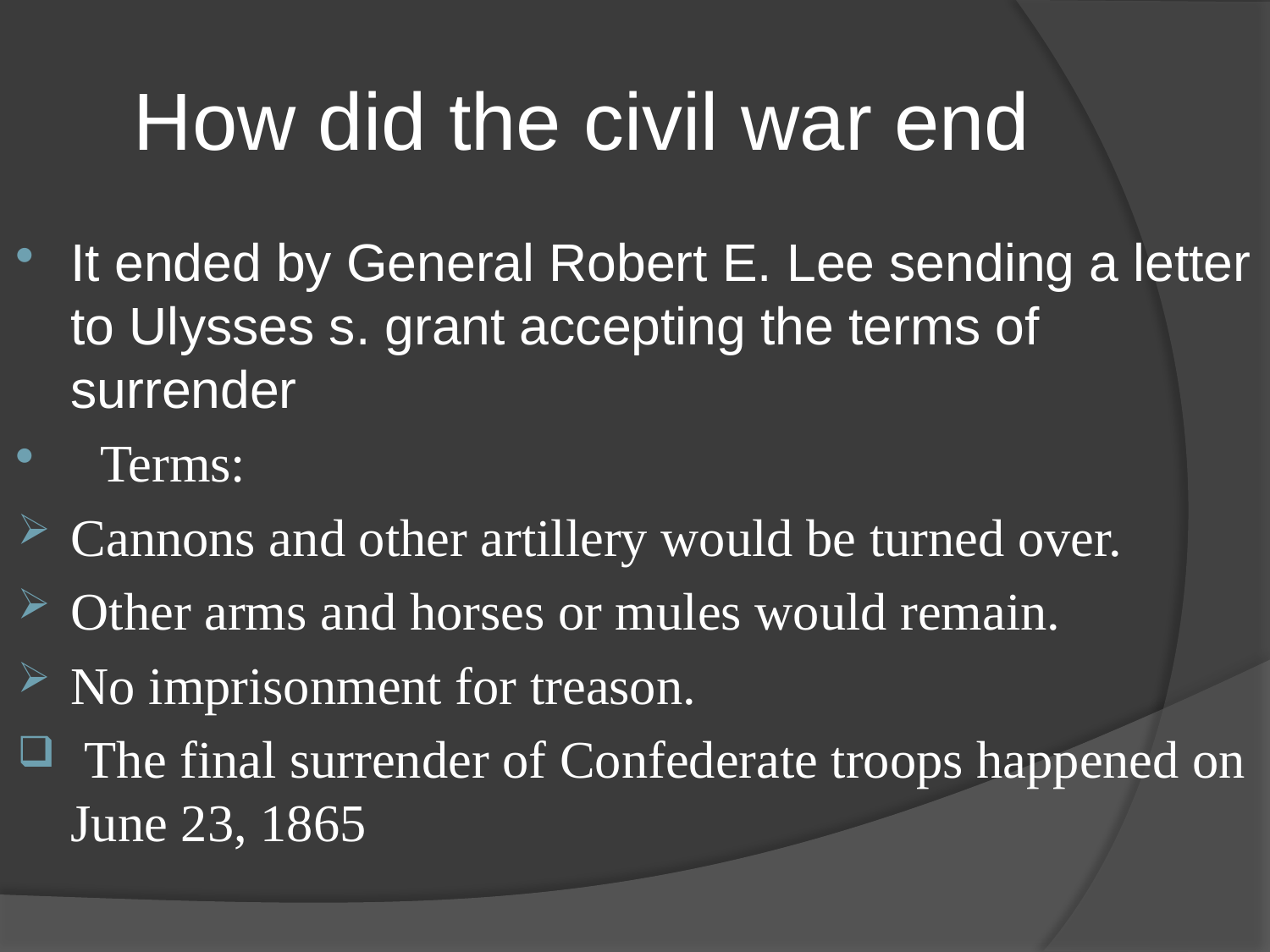

# How did the civil war end
It ended by General Robert E. Lee sending a letter to Ulysses s. grant accepting the terms of surrender
  Terms:
Cannons and other artillery would be turned over.
Other arms and horses or mules would remain.
No imprisonment for treason.
 The final surrender of Confederate troops happened on June 23, 1865